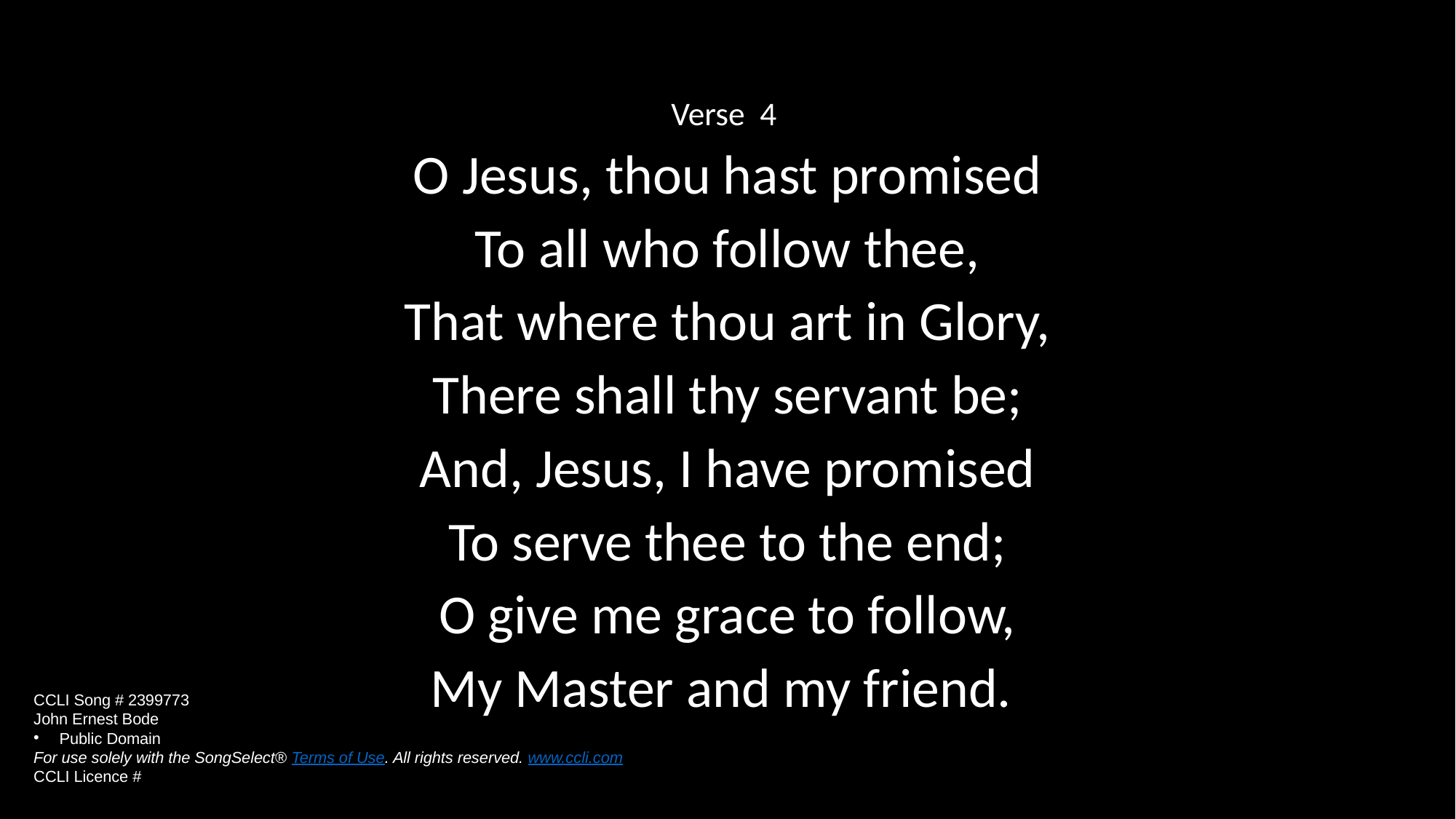

Verse  4
O Jesus, thou hast promised
To all who follow thee,
That where thou art in Glory,
There shall thy servant be;
And, Jesus, I have promised
To serve thee to the end;
O give me grace to follow,
My Master and my friend.
CCLI Song # 2399773
John Ernest Bode
Public Domain
For use solely with the SongSelect® Terms of Use. All rights reserved. www.ccli.com
CCLI Licence #